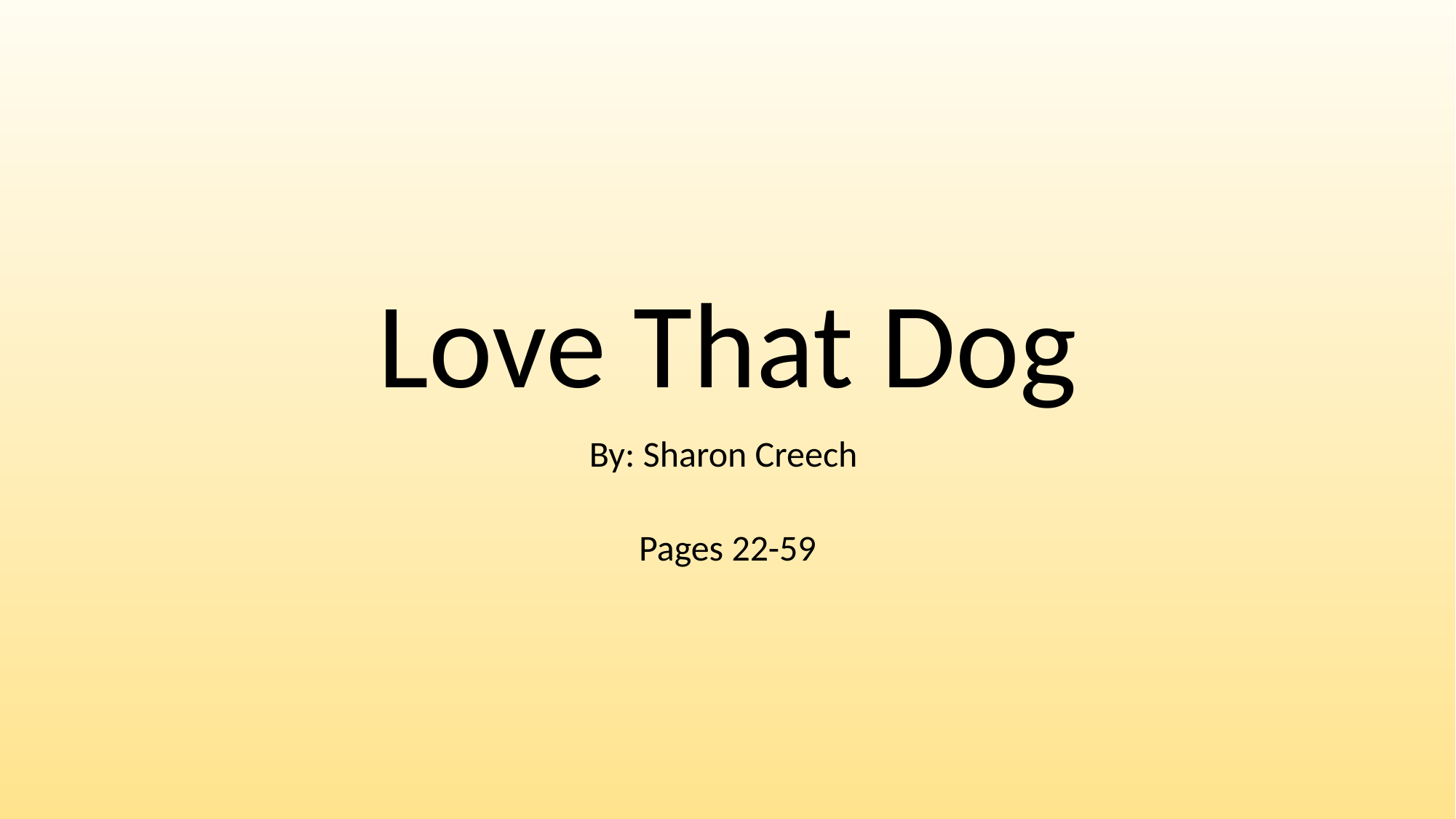

# Love That Dog
By: Sharon Creech
Pages 22-59